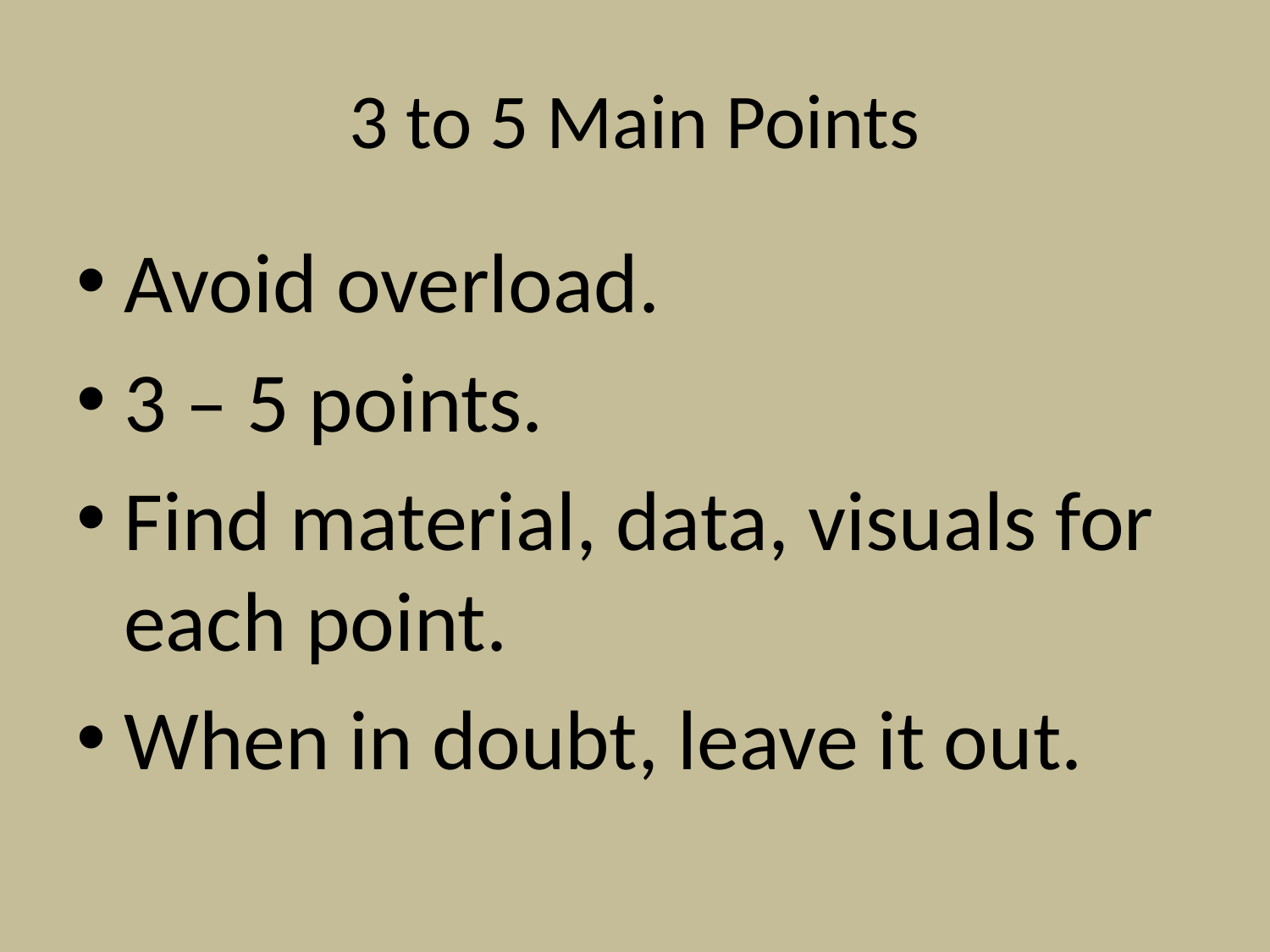

# 3 to 5 Main Points
Avoid overload.
3 – 5 points.
Find material, data, visuals for each point.
When in doubt, leave it out.